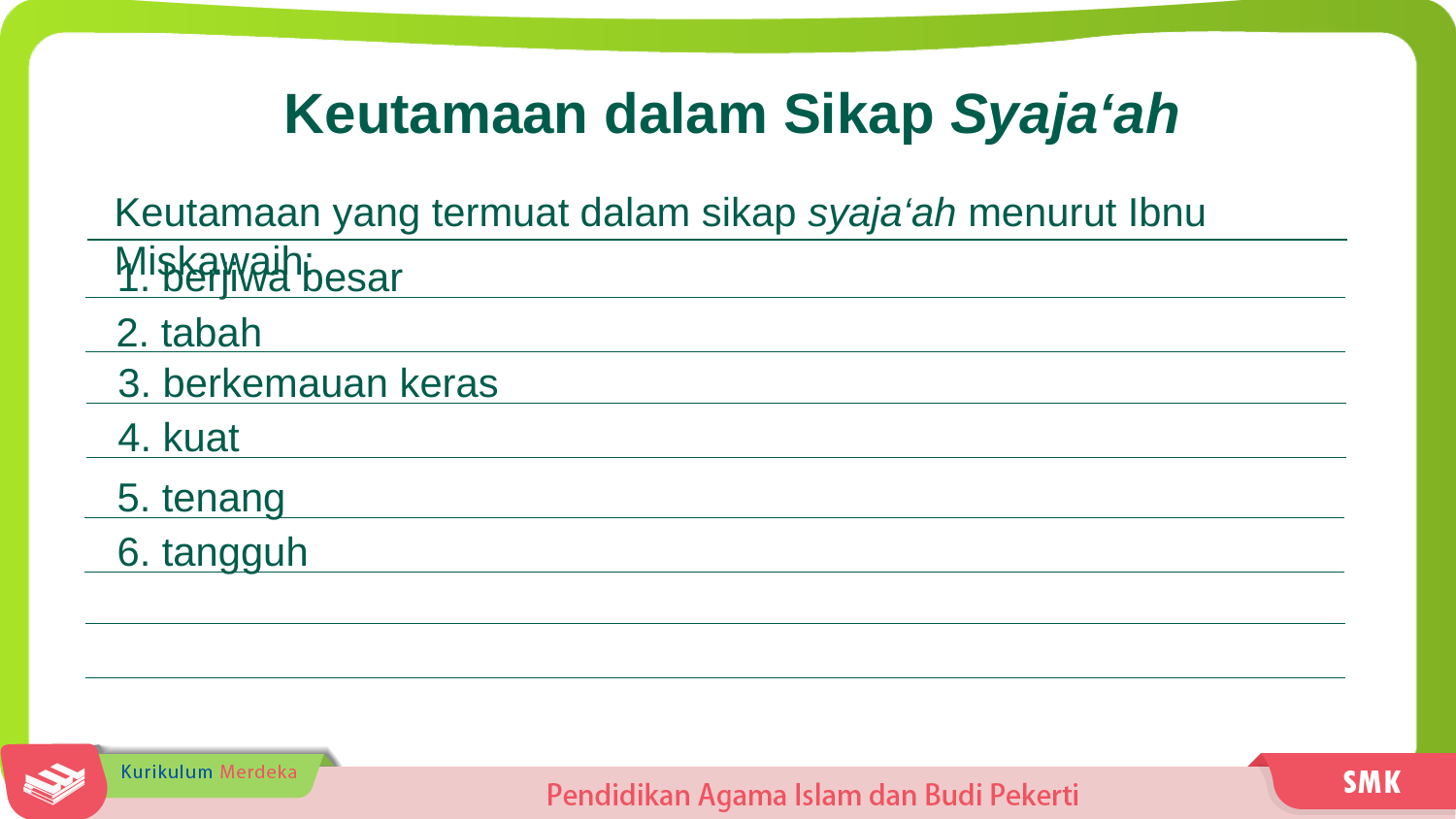

Keutamaan dalam Sikap Syaja‘ah
Keutamaan yang termuat dalam sikap syaja‘ah menurut Ibnu Miskawaih:
1. berjiwa besar
2. tabah
3. berkemauan keras
4. kuat
5. tenang
6. tangguh